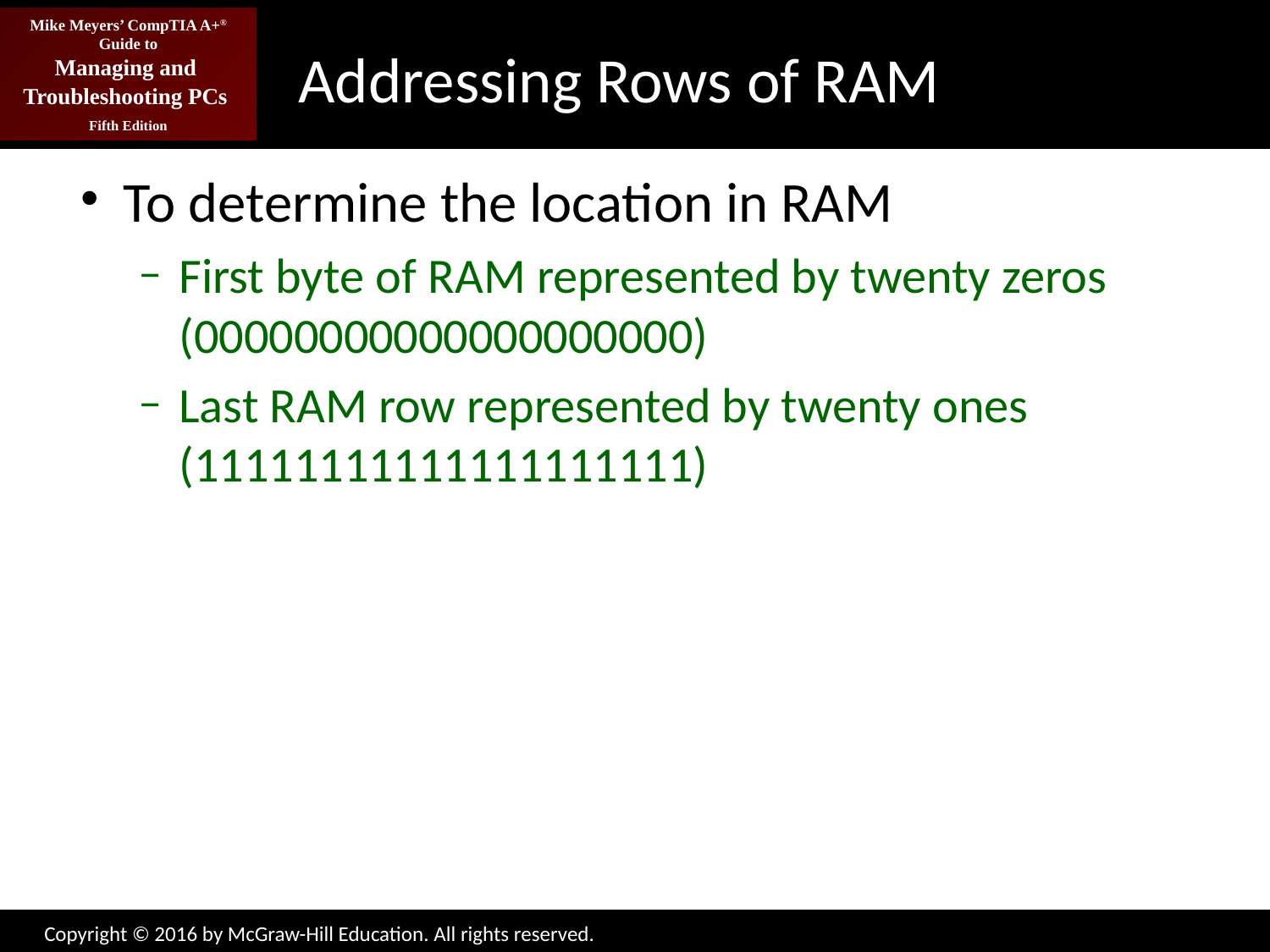

# Addressing Rows of RAM
To determine the location in RAM
First byte of RAM represented by twenty zeros (00000000000000000000)
Last RAM row represented by twenty ones (11111111111111111111)